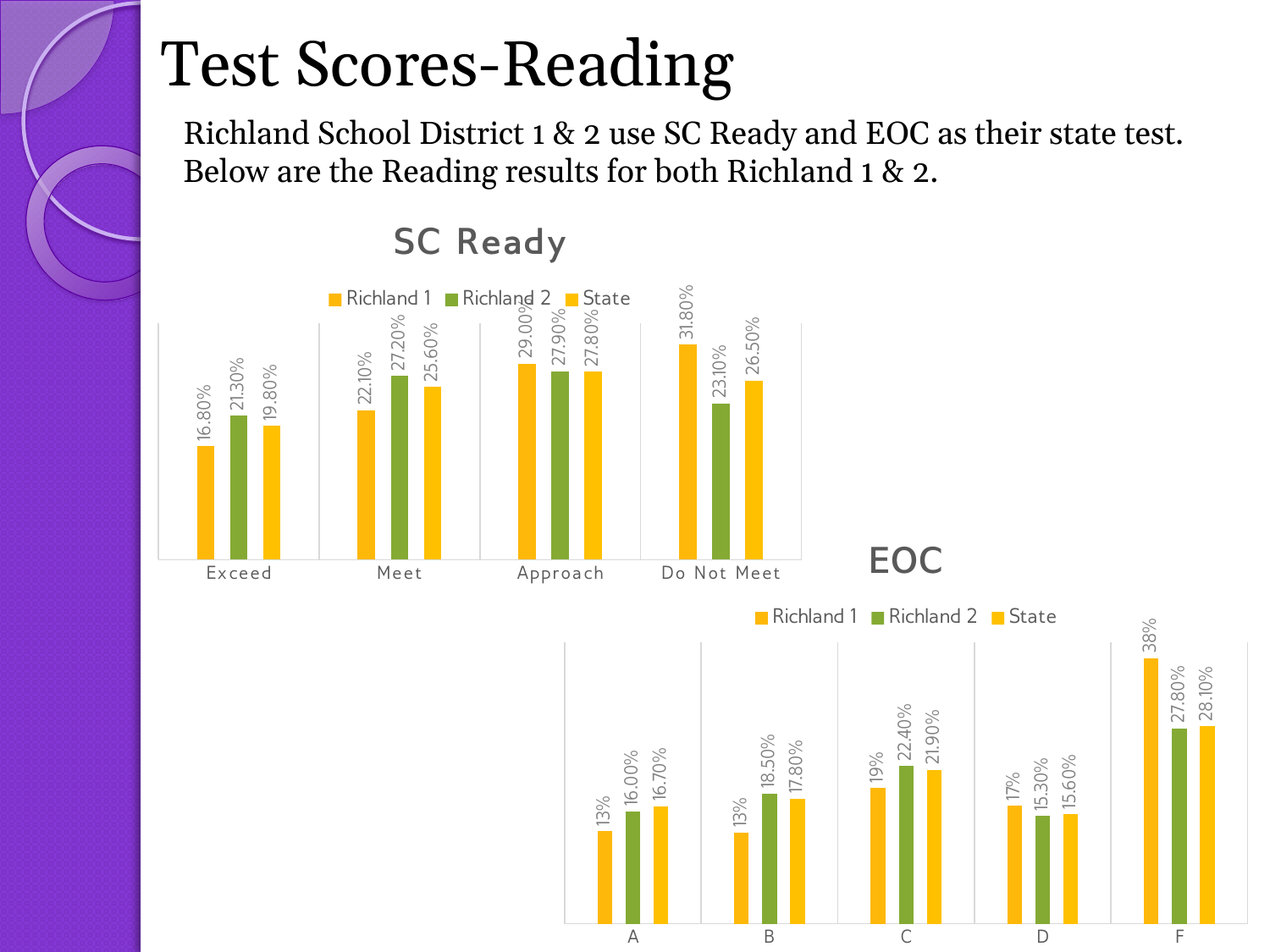

# Test Scores-Reading
Richland School District 1 & 2 use SC Ready and EOC as their state test. Below are the Reading results for both Richland 1 & 2.

### Chart: SC Ready

| Category | Richland 1 | Richland 2 | State |
|---|---|---|---|
| Exceed | 0.168 | 0.213 | 0.198 |
| Meet | 0.221 | 0.272 | 0.256 |
| Approach | 0.29 | 0.279 | 0.278 |
| Do Not Meet | 0.318 | 0.231 | 0.265 |

### Chart: EOC

| Category | Richland 1 | Richland 2 | State |
|---|---|---|---|
| A | 0.132 | 0.16 | 0.167 |
| B | 0.13 | 0.185 | 0.178 |
| C | 0.193 | 0.224 | 0.219 |
| D | 0.168 | 0.153 | 0.156 |
| F | 0.378 | 0.278 | 0.281 |